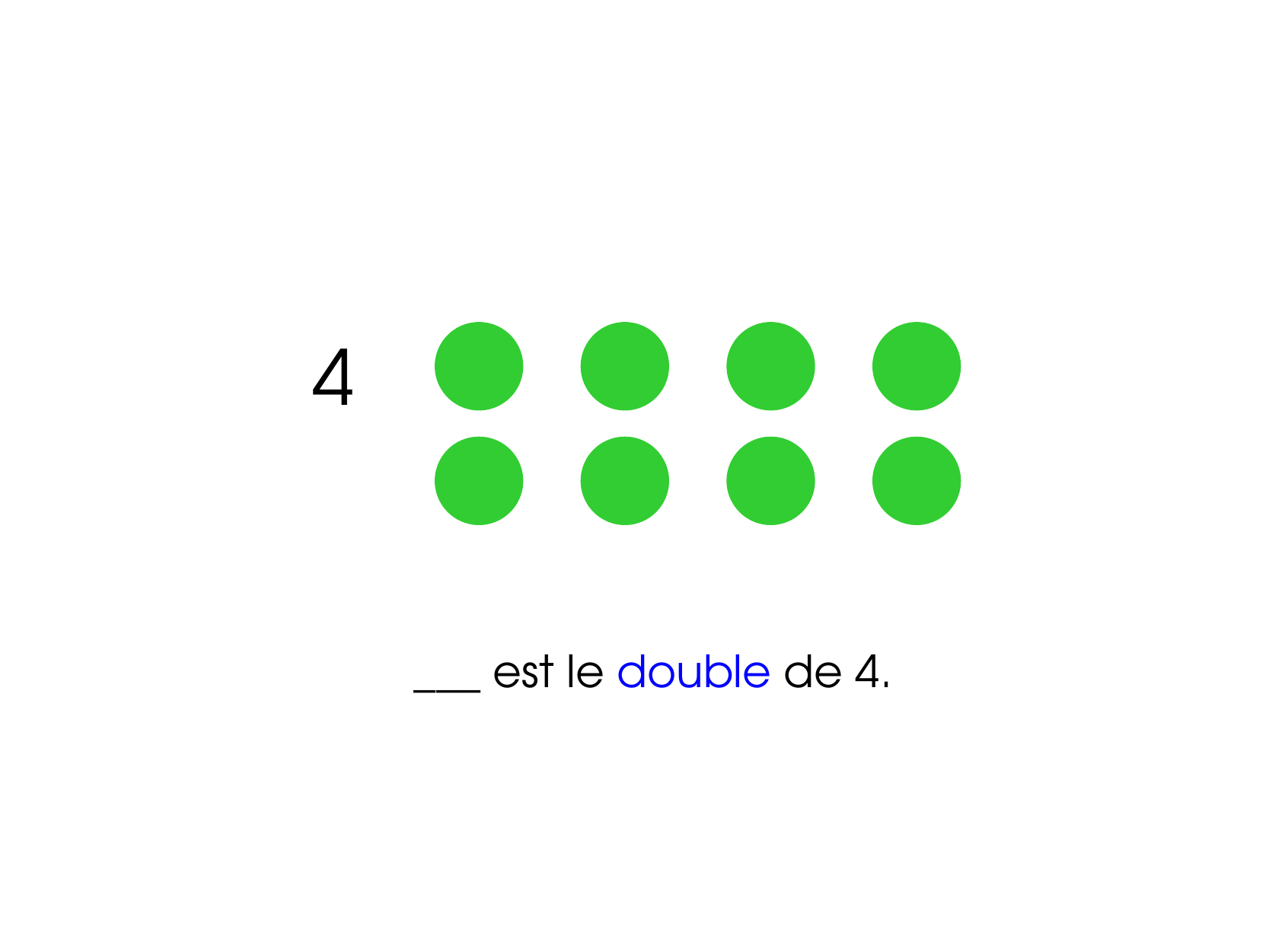

4

___ est le double de 4.